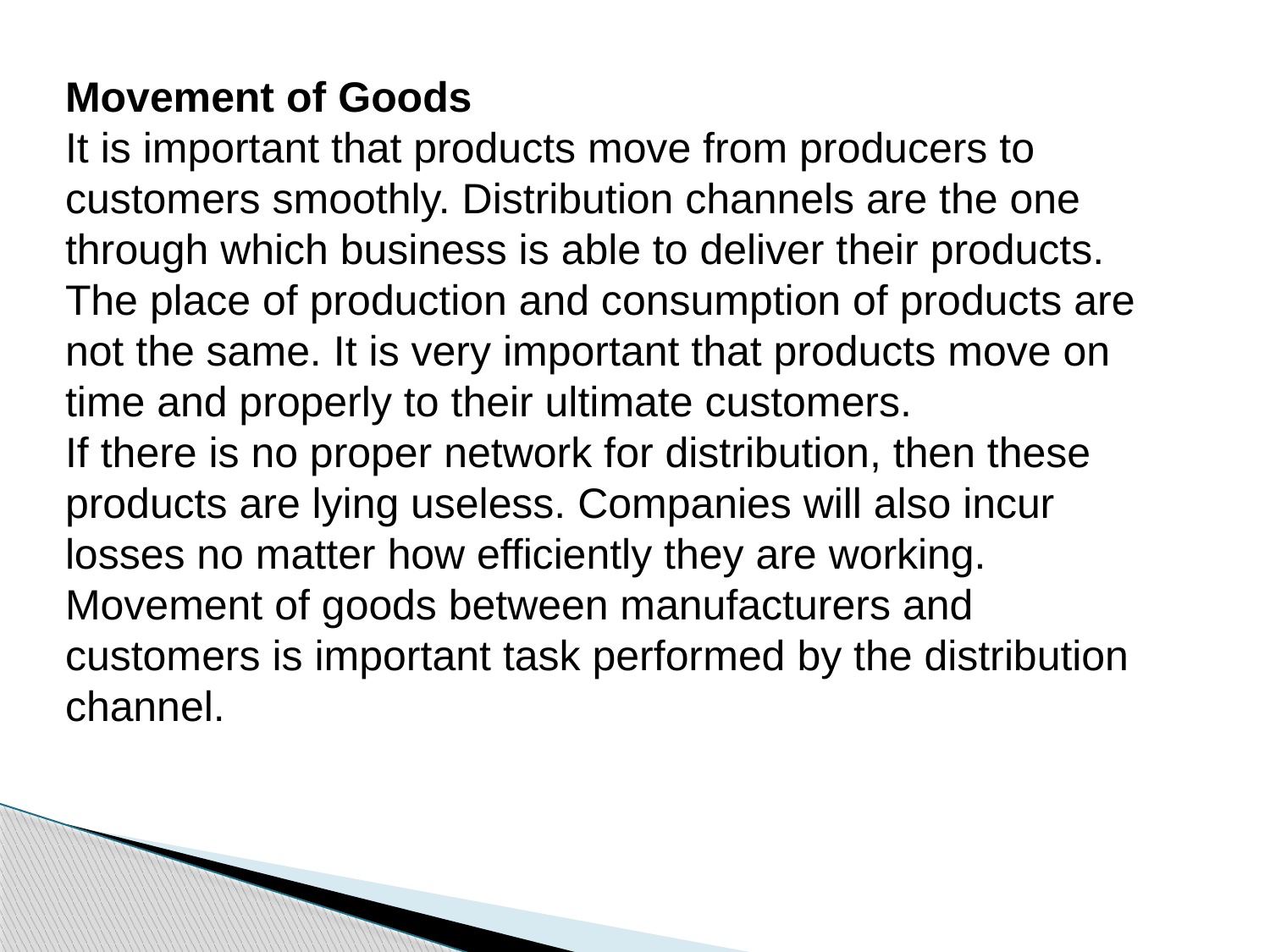

Movement of Goods
It is important that products move from producers to customers smoothly. Distribution channels are the one through which business is able to deliver their products. The place of production and consumption of products are not the same. It is very important that products move on time and properly to their ultimate customers.
If there is no proper network for distribution, then these products are lying useless. Companies will also incur losses no matter how efficiently they are working. Movement of goods between manufacturers and customers is important task performed by the distribution channel.